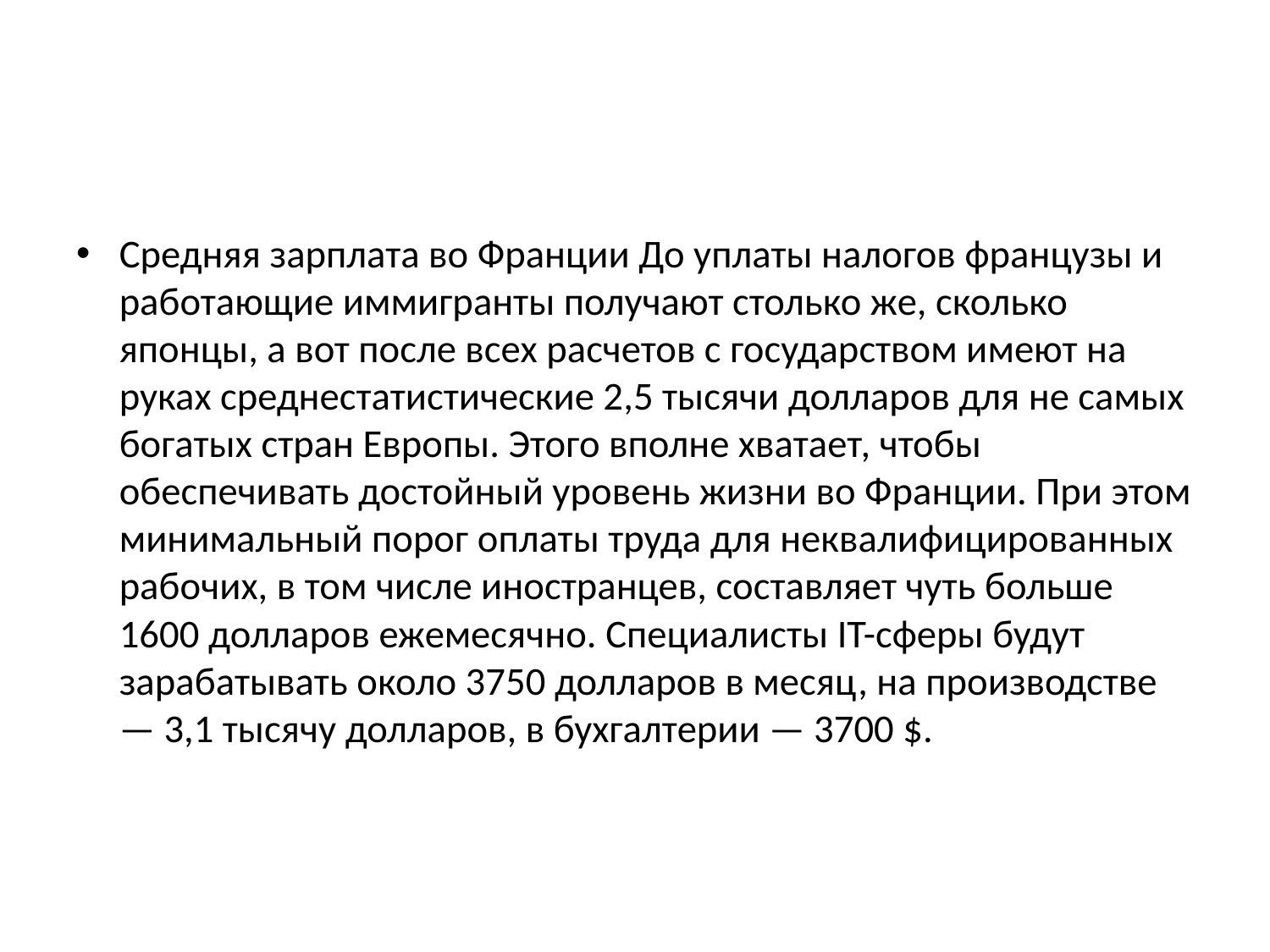

#
Средняя зарплата во Франции До уплаты налогов французы и работающие иммигранты получают столько же, сколько японцы, а вот после всех расчетов с государством имеют на руках среднестатистические 2,5 тысячи долларов для не самых богатых стран Европы. Этого вполне хватает, чтобы обеспечивать достойный уровень жизни во Франции. При этом минимальный порог оплаты труда для неквалифицированных рабочих, в том числе иностранцев, составляет чуть больше 1600 долларов ежемесячно. Специалисты IT-сферы будут зарабатывать около 3750 долларов в месяц, на производстве — 3,1 тысячу долларов, в бухгалтерии — 3700 $.